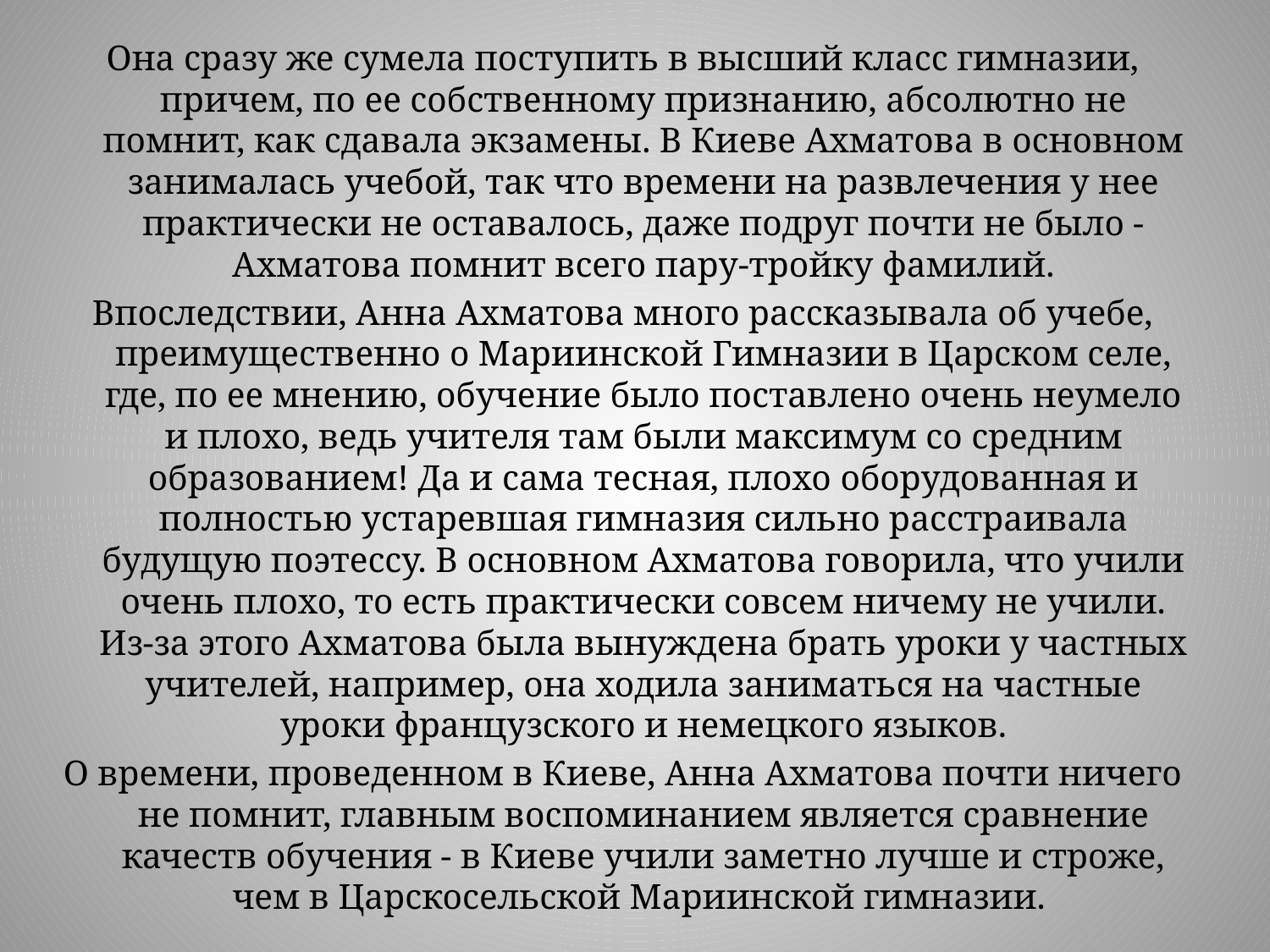

Она сразу же сумела поступить в высший класс гимназии, причем, по ее собственному признанию, абсолютно не помнит, как сдавала экзамены. В Киеве Ахматова в основном занималась учебой, так что времени на развлечения у нее практически не оставалось, даже подруг почти не было - Ахматова помнит всего пару-тройку фамилий.
Впоследствии, Анна Ахматова много рассказывала об учебе, преимущественно о Мариинской Гимназии в Царском селе, где, по ее мнению, обучение было поставлено очень неумело и плохо, ведь учителя там были максимум со средним образованием! Да и сама тесная, плохо оборудованная и полностью устаревшая гимназия сильно расстраивала будущую поэтессу. В основном Ахматова говорила, что учили очень плохо, то есть практически совсем ничему не учили. Из-за этого Ахматова была вынуждена брать уроки у частных учителей, например, она ходила заниматься на частные уроки французского и немецкого языков.
О времени, проведенном в Киеве, Анна Ахматова почти ничего не помнит, главным воспоминанием является сравнение качеств обучения - в Киеве учили заметно лучше и строже, чем в Царскосельской Мариинской гимназии.

#